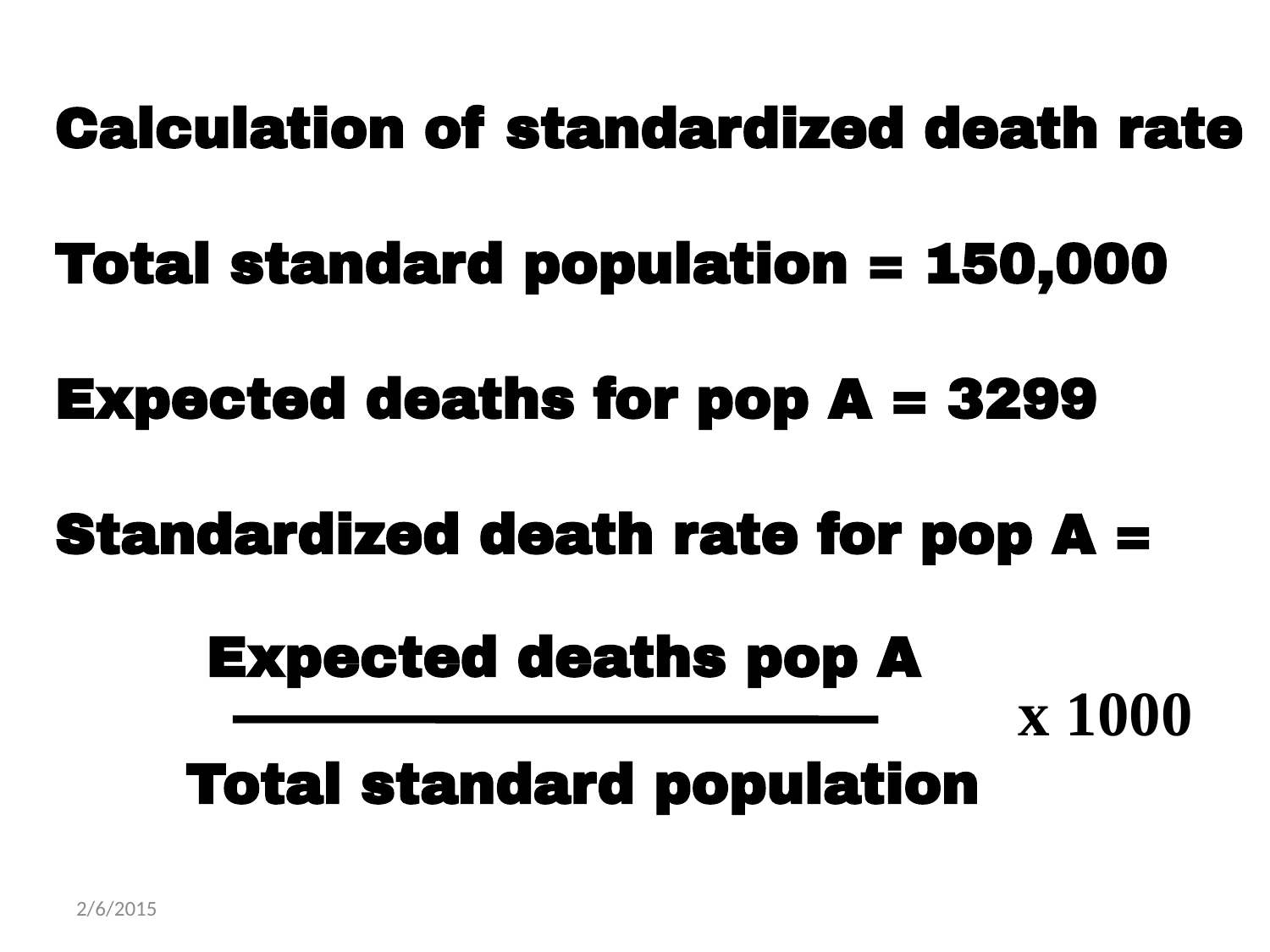

Calculation of standardized death rate

Total standard population = 150,000

Expected deaths for pop A = 3299

Standardized death rate for pop A =

Expected deaths pop A
x 1000
Total standard population
2/6/2015